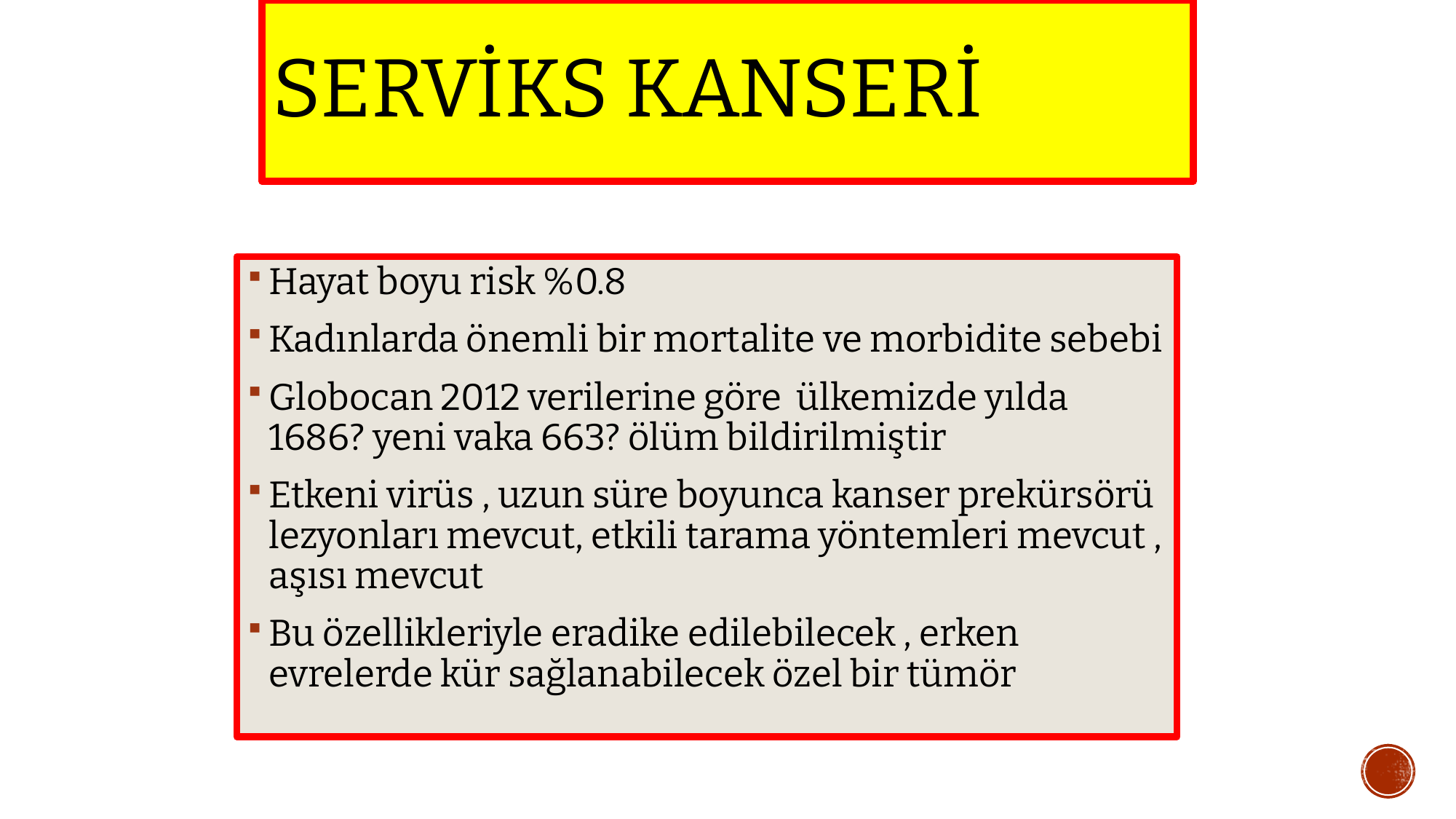

# SERVİKS KANSERİ
Hayat boyu risk %0.8
Kadınlarda önemli bir mortalite ve morbidite sebebi
Globocan 2012 verilerine göre  ülkemizde yılda 1686? yeni vaka 663? ölüm bildirilmiştir
Etkeni virüs , uzun süre boyunca kanser prekürsörü lezyonları mevcut, etkili tarama yöntemleri mevcut , aşısı mevcut
Bu özellikleriyle eradike edilebilecek , erken evrelerde kür sağlanabilecek özel bir tümör